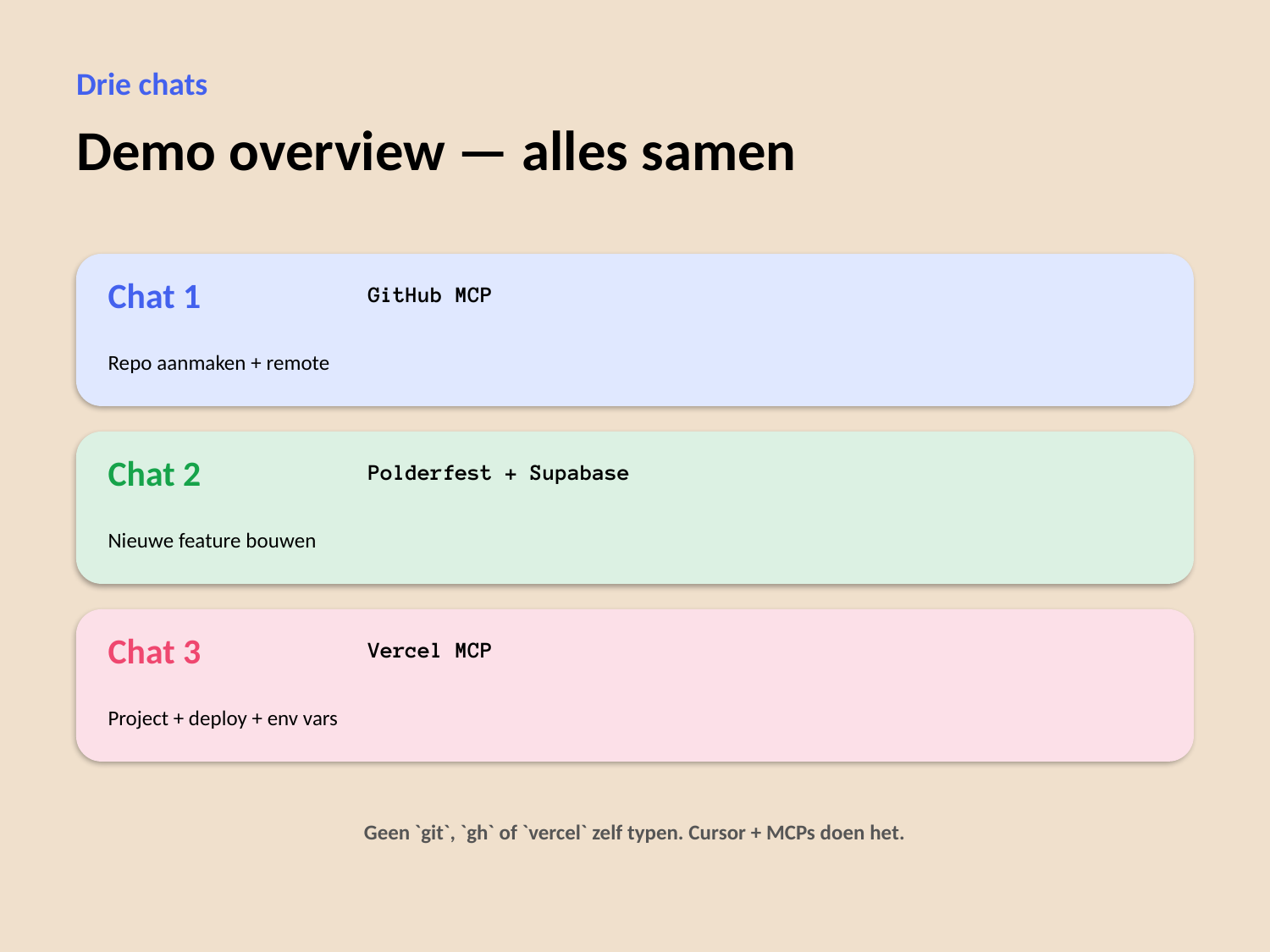

Drie chats
Demo overview — alles samen

Chat 1
GitHub MCP
Repo aanmaken + remote

Chat 2
Polderfest + Supabase
Nieuwe feature bouwen

Chat 3
Vercel MCP
Project + deploy + env vars
Geen `git`, `gh` of `vercel` zelf typen. Cursor + MCPs doen het.